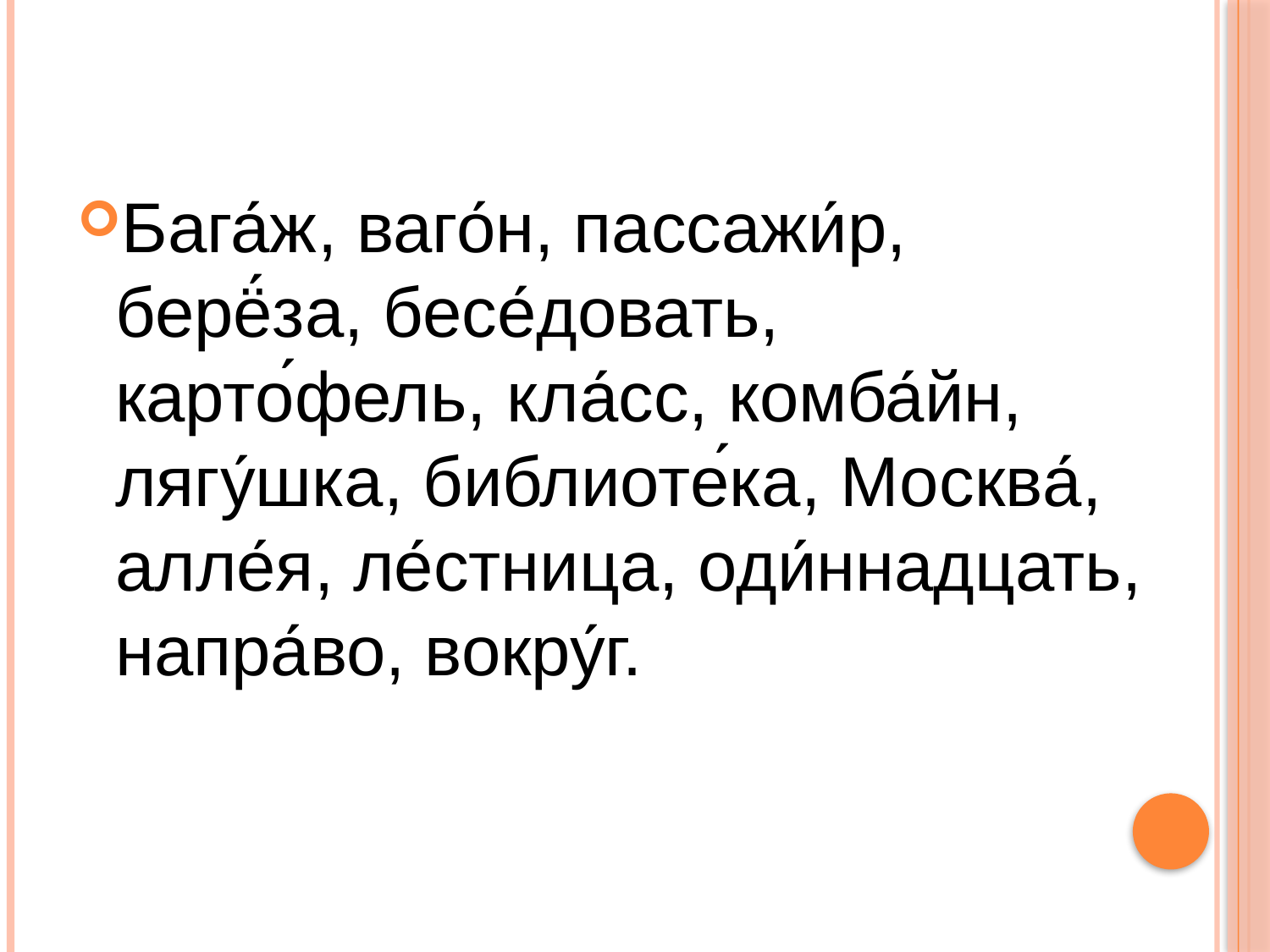

Бага́ж, ваго́н, пассажи́р, берё́за, бесе́довать, карто́фель, кла́сс, комба́йн, лягу́шка, библиоте́ка, Москва́, алле́я, ле́стница, оди́ннадцать, напра́во, вокру́г.